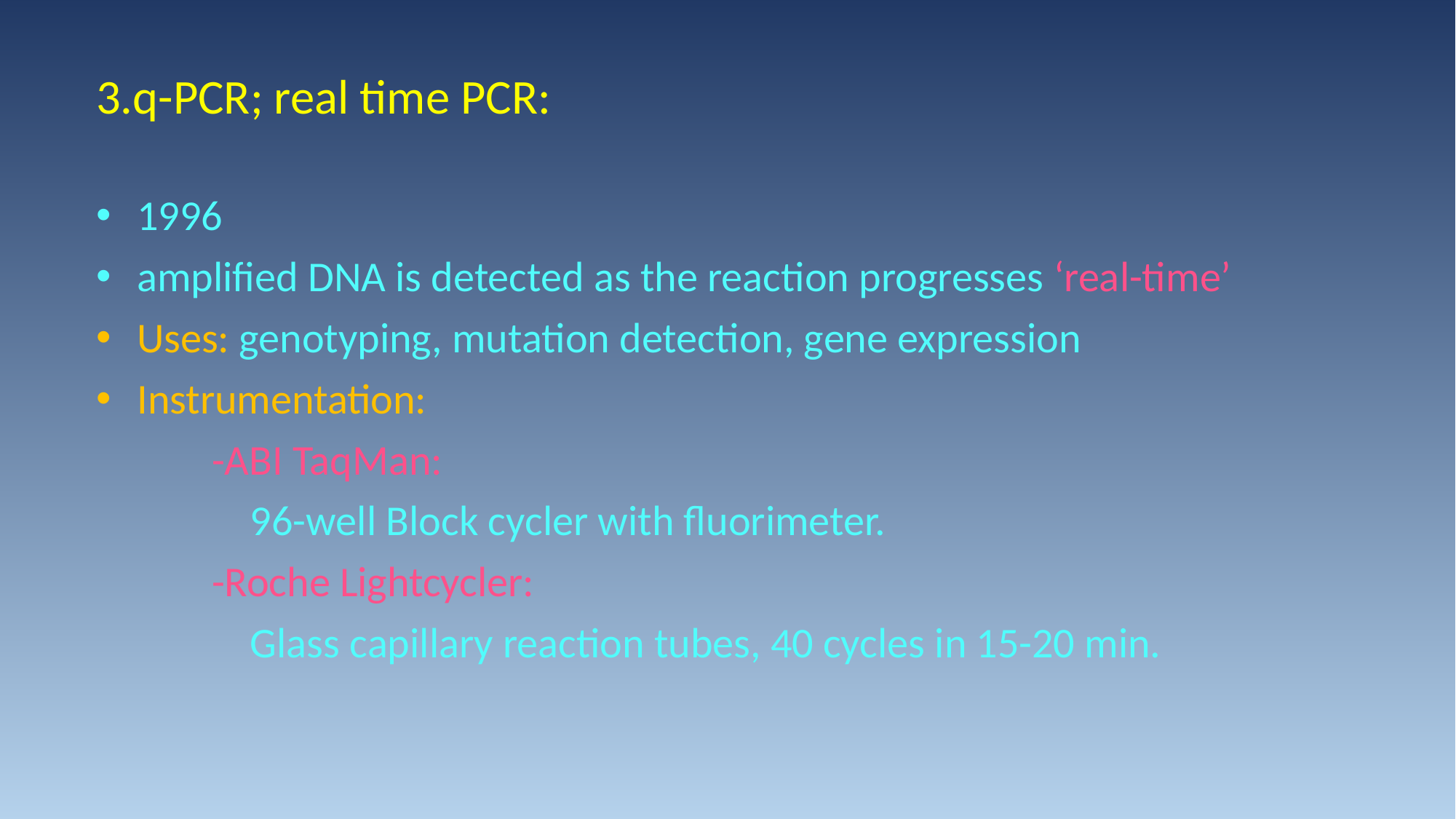

3.q-PCR; real time PCR:

1996
amplified DNA is detected as the reaction progresses ‘real-time’
Uses: genotyping, mutation detection, gene expression
Instrumentation:
            -ABI TaqMan:
                96-well Block cycler with fluorimeter.
            -Roche Lightcycler:
                Glass capillary reaction tubes, 40 cycles in 15-20 min.